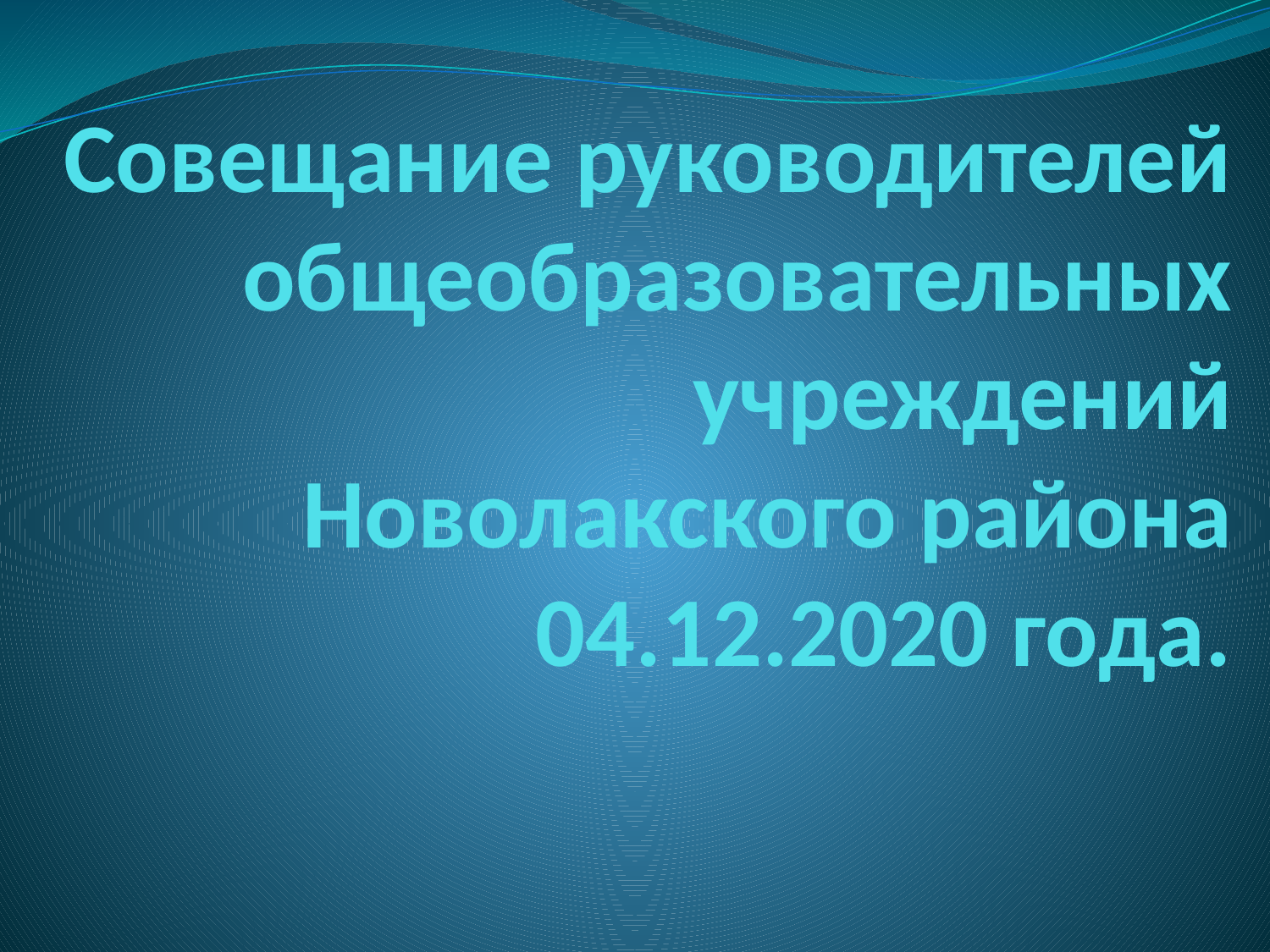

# Совещание руководителей общеобразовательных учреждений Новолакского района 04.12.2020 года.